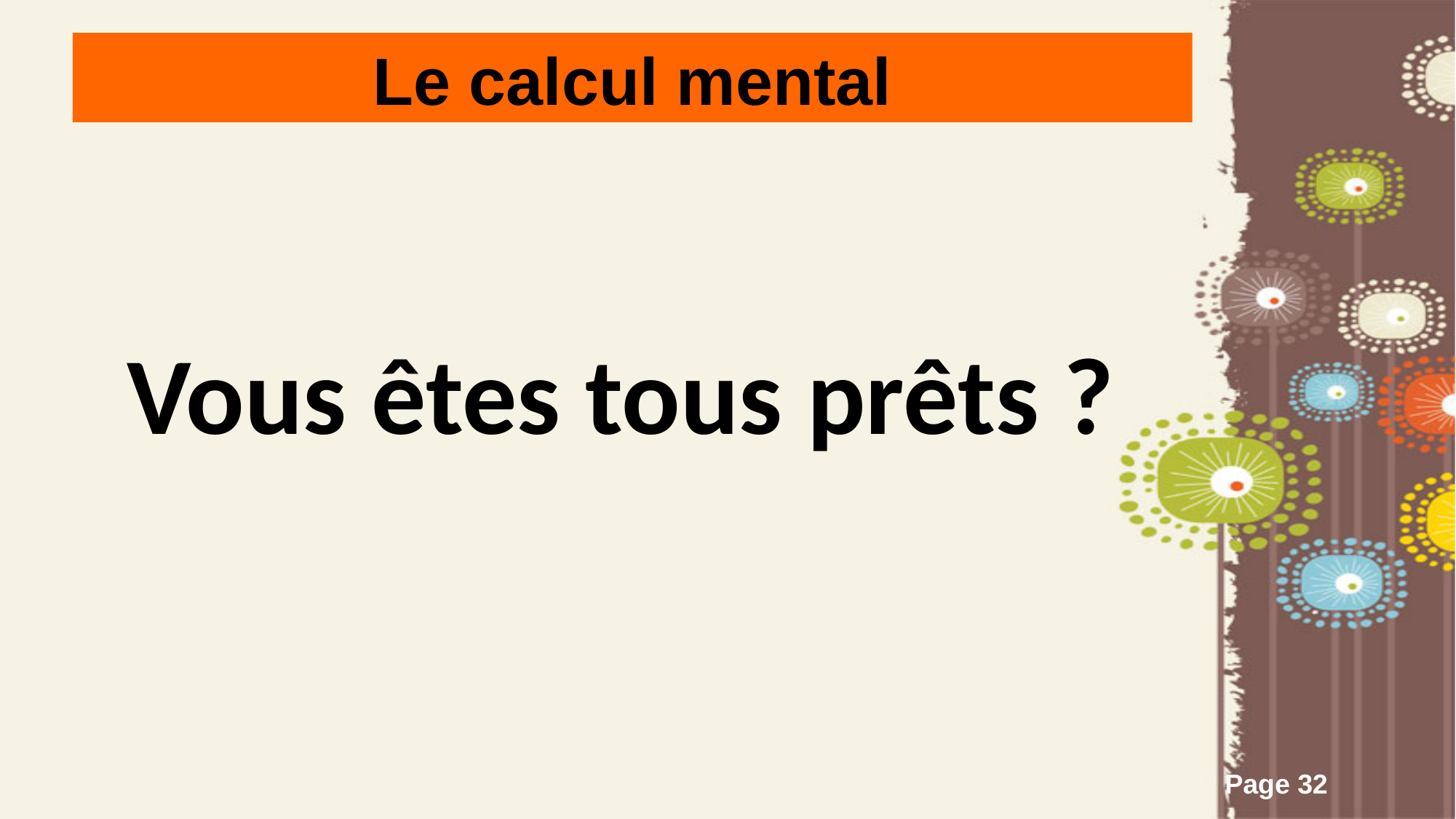

# Le calcul mental
Vous êtes tous prêts ?